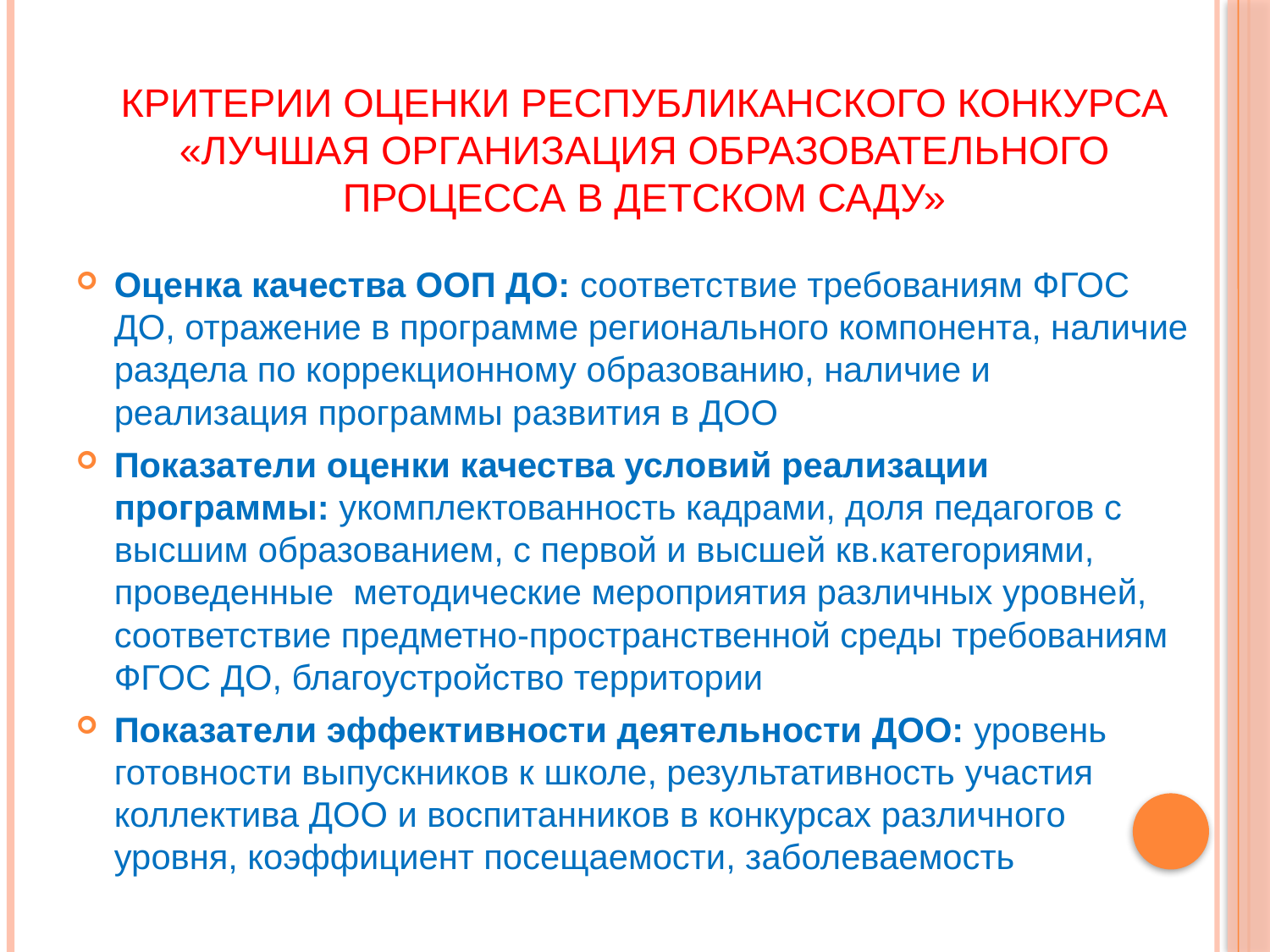

# Критерии оценки Республиканского конкурса «Лучшая организация образовательного процесса в детском саду»
Оценка качества ООП ДО: соответствие требованиям ФГОС ДО, отражение в программе регионального компонента, наличие раздела по коррекционному образованию, наличие и реализация программы развития в ДОО
Показатели оценки качества условий реализации программы: укомплектованность кадрами, доля педагогов с высшим образованием, с первой и высшей кв.категориями, проведенные  методические мероприятия различных уровней, соответствие предметно-пространственной среды требованиям ФГОС ДО, благоустройство территории
Показатели эффективности деятельности ДОО: уровень готовности выпускников к школе, результативность участия коллектива ДОО и воспитанников в конкурсах различного уровня, коэффициент посещаемости, заболеваемость